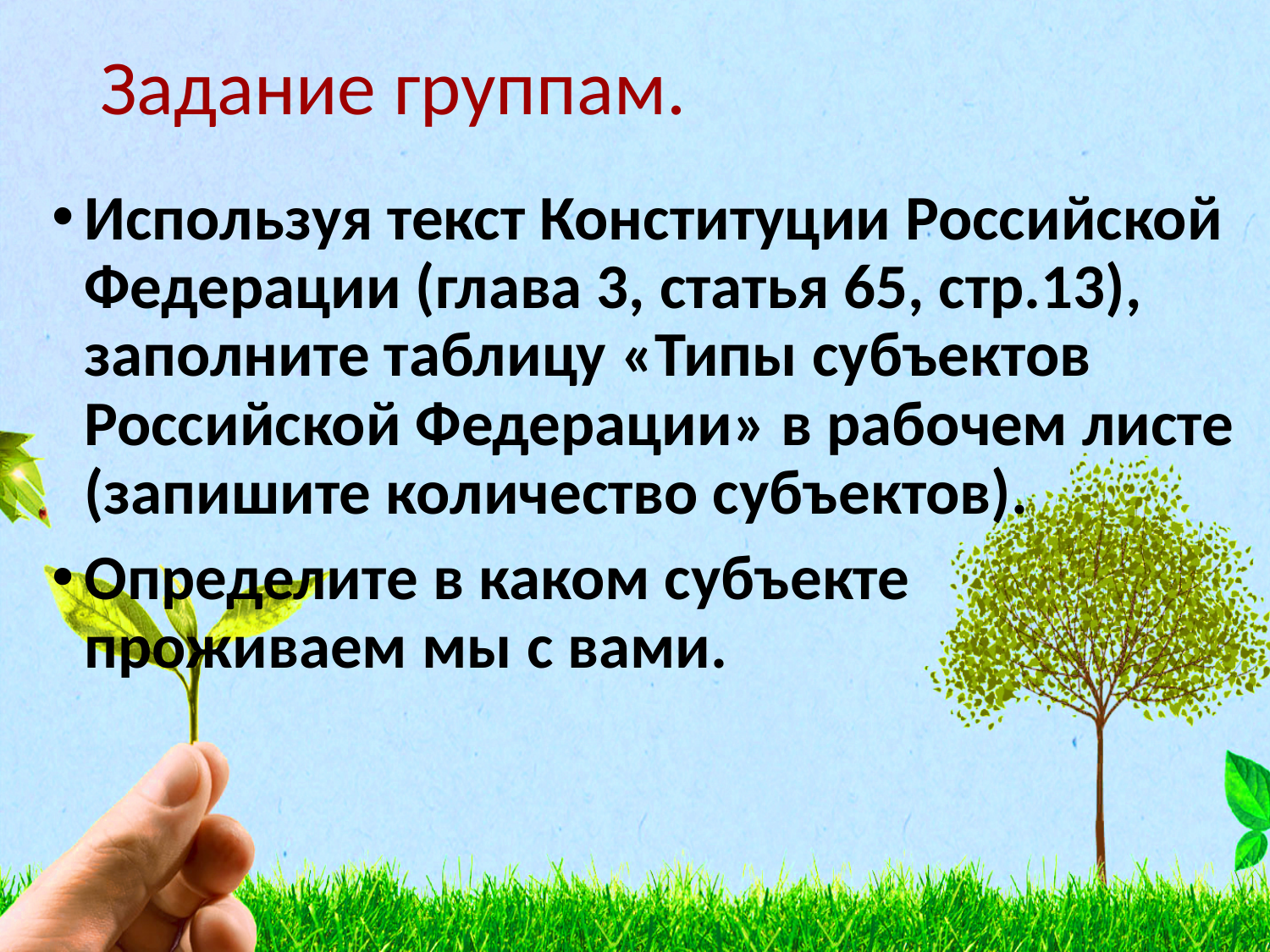

# Задание группам.
Используя текст Конституции Российской Федерации (глава 3, статья 65, стр.13), заполните таблицу «Типы субъектов Российской Федерации» в рабочем листе (запишите количество субъектов).
Определите в каком субъекте проживаем мы с вами.